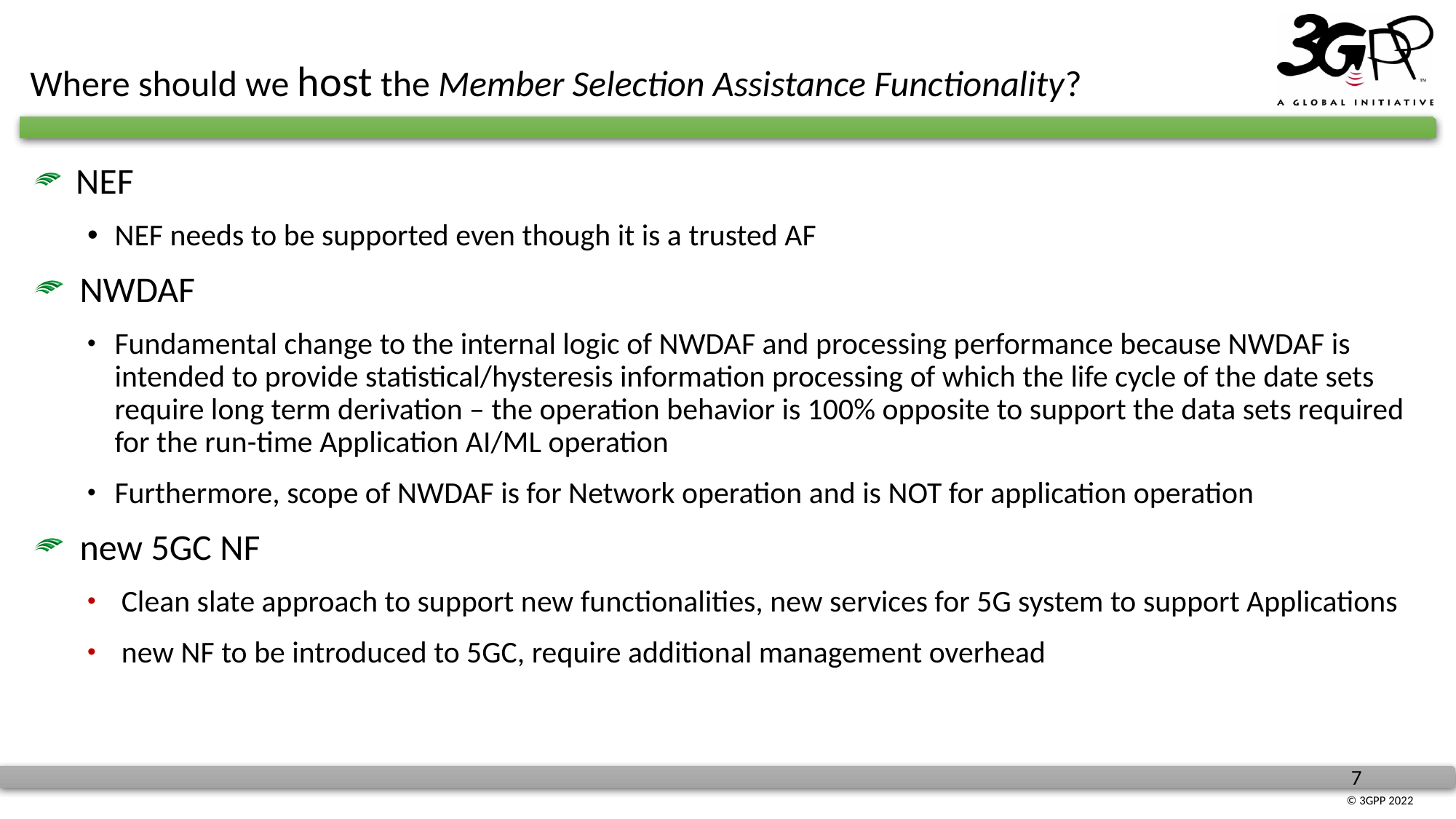

# Where should we host the Member Selection Assistance Functionality?
  NEF
NEF needs to be supported even though it is a trusted AF
  NWDAF
Fundamental change to the internal logic of NWDAF and processing performance because NWDAF is intended to provide statistical/hysteresis information processing of which the life cycle of the date sets require long term derivation – the operation behavior is 100% opposite to support the data sets required for the run-time Application AI/ML operation
Furthermore, scope of NWDAF is for Network operation and is NOT for application operation
  new 5GC NF
 Clean slate approach to support new functionalities, new services for 5G system to support Applications
 new NF to be introduced to 5GC, require additional management overhead